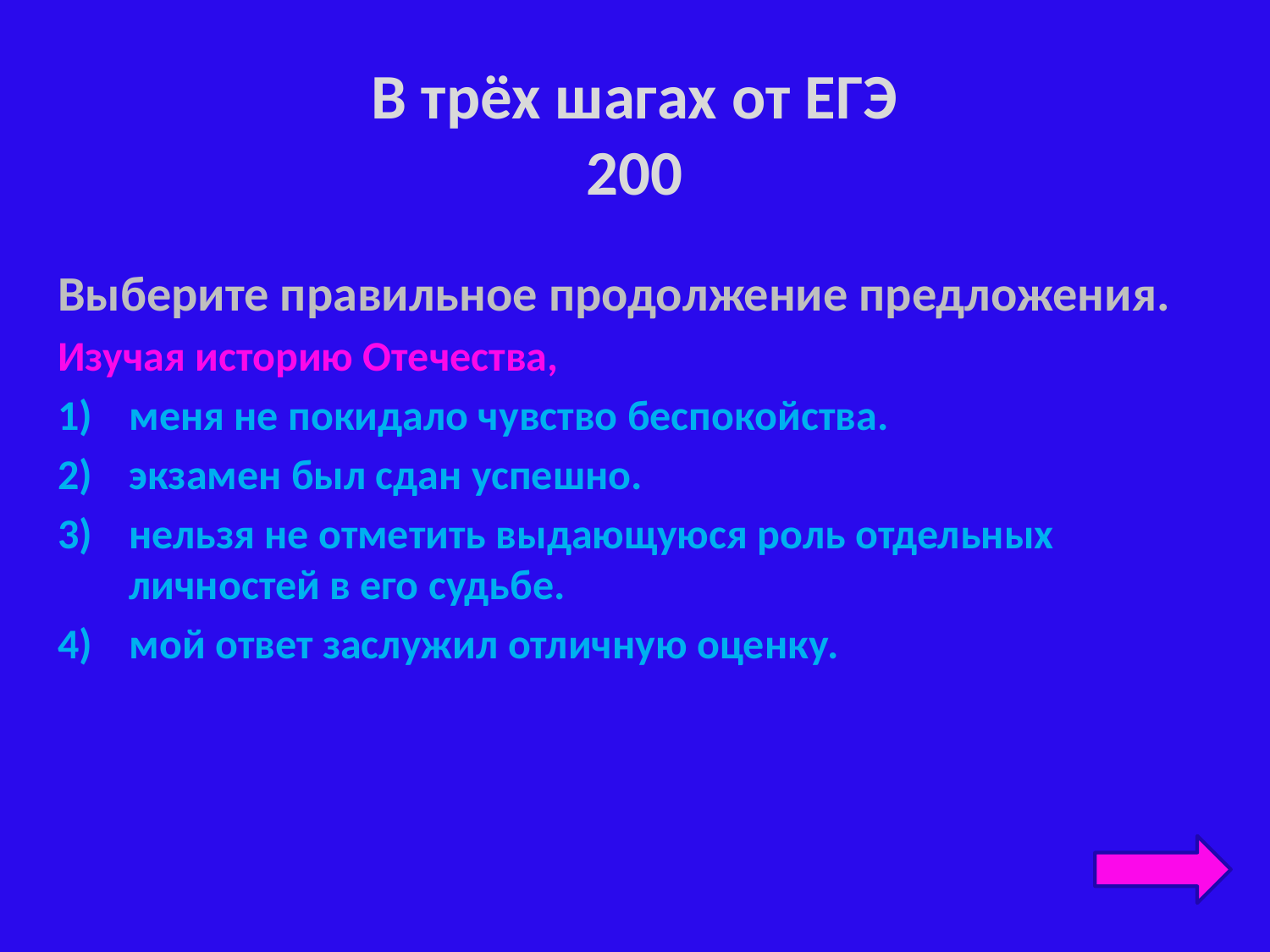

# В трёх шагах от ЕГЭ 200

Выберите правильное продолжение предложения.
Изучая историю Отечества,
меня не покидало чувство беспокойства.
экзамен был сдан успешно.
нельзя не отметить выдающуюся роль отдельных личностей в его судьбе.
мой ответ заслужил отличную оценку.